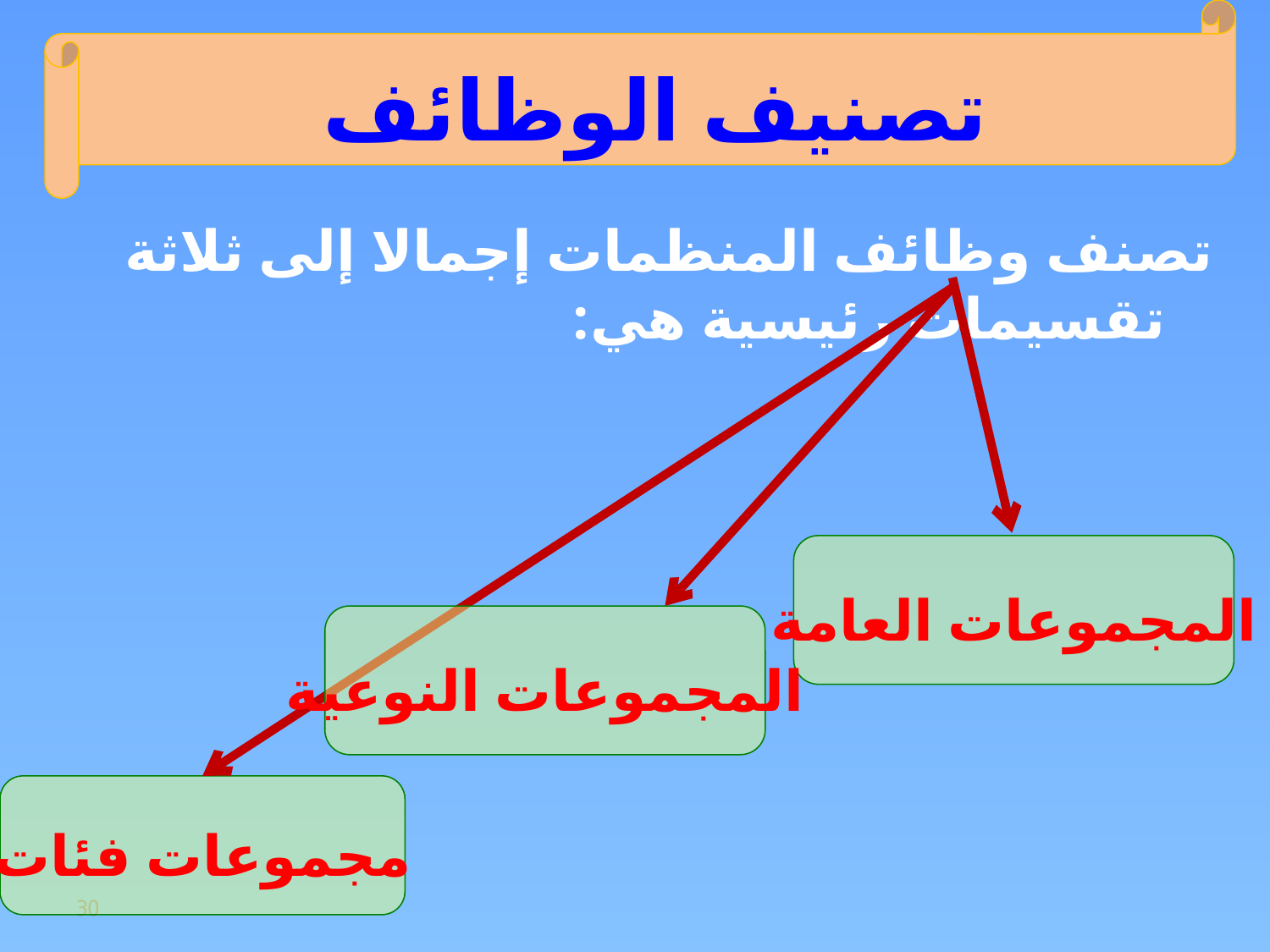

تصنيف الوظائف
تصنف وظائف المنظمات إجمالا إلى ثلاثة تقسيمات رئيسية هي:
المجموعات العامة
المجموعات النوعية
مجموعات فئات
30